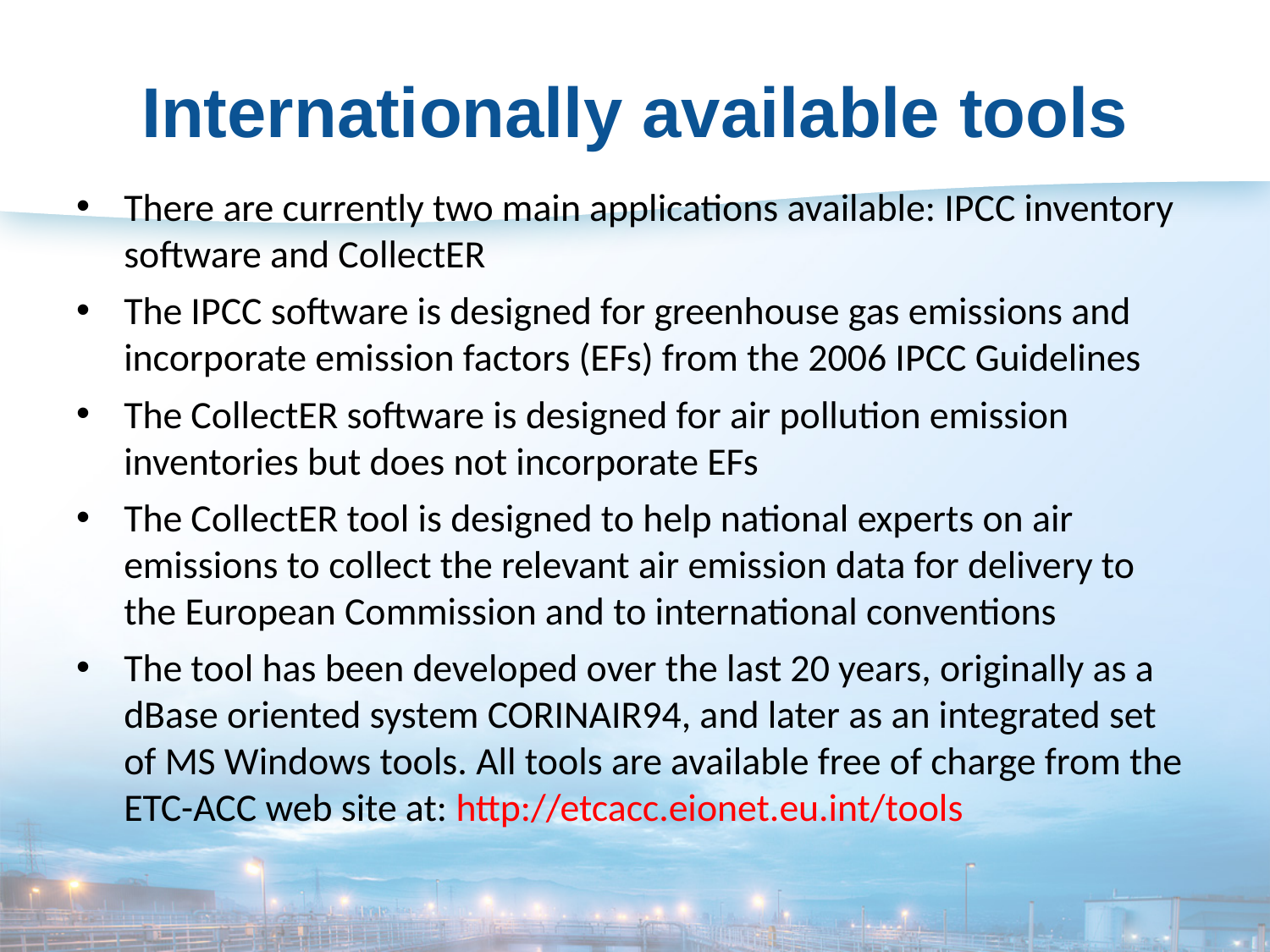

# Internationally available tools
There are currently two main applications available: IPCC inventory software and CollectER
The IPCC software is designed for greenhouse gas emissions and incorporate emission factors (EFs) from the 2006 IPCC Guidelines
The CollectER software is designed for air pollution emission inventories but does not incorporate EFs
The CollectER tool is designed to help national experts on air emissions to collect the relevant air emission data for delivery to the European Commission and to international conventions
The tool has been developed over the last 20 years, originally as a dBase oriented system CORINAIR94, and later as an integrated set of MS Windows tools. All tools are available free of charge from the ETC-ACC web site at: http://etcacc.eionet.eu.int/tools